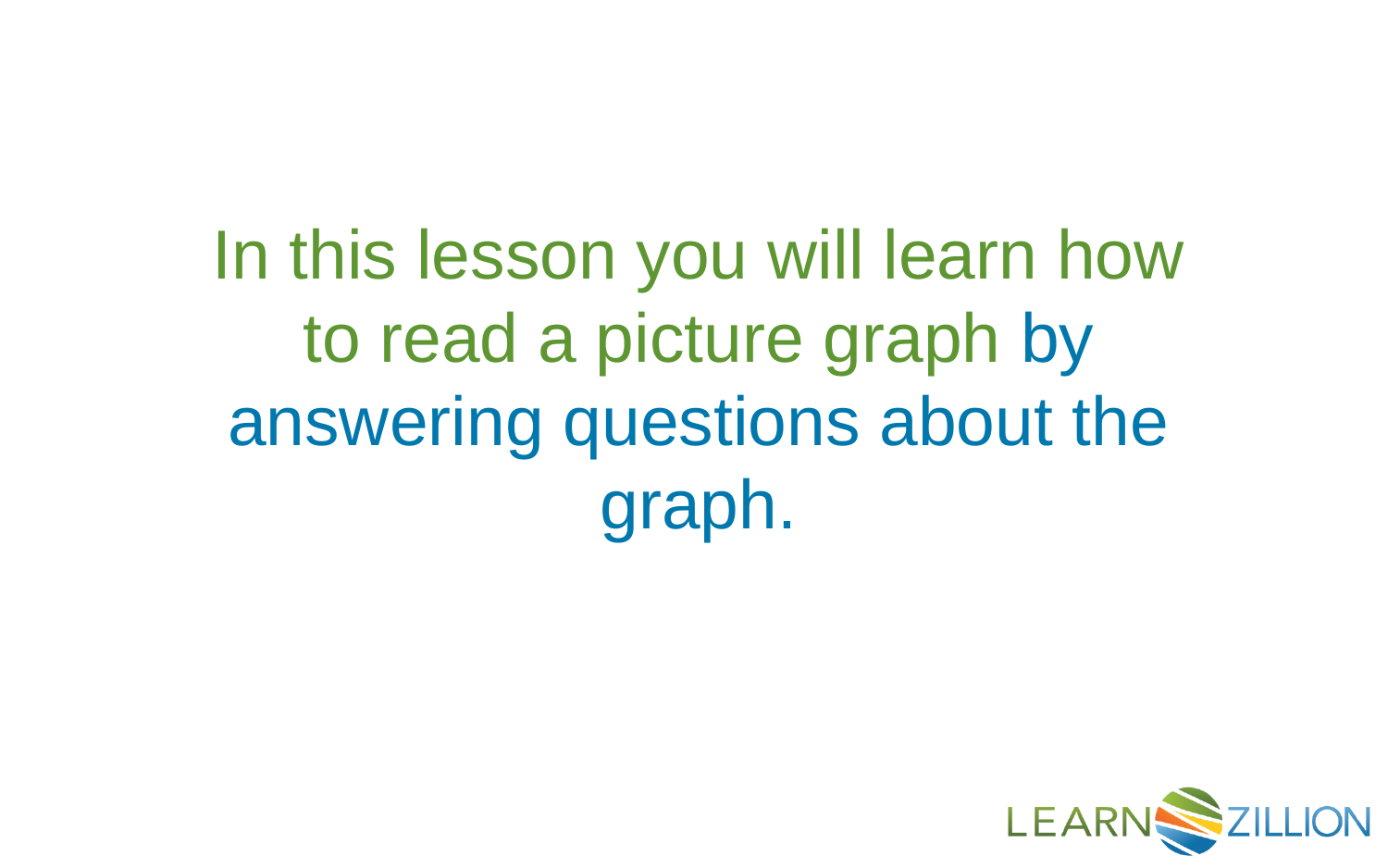

In this lesson you will learn how to read a picture graph by answering questions about the graph.